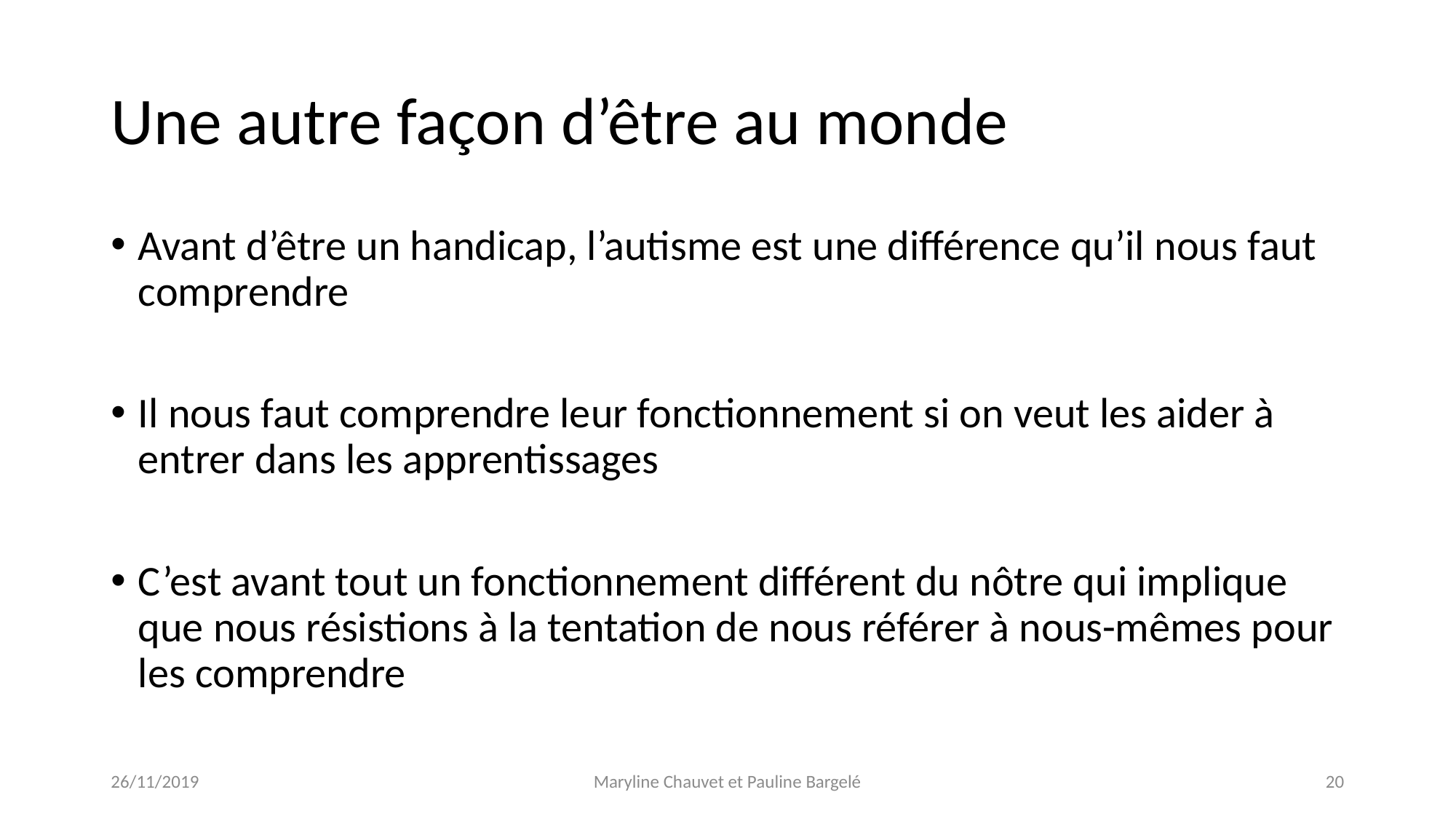

# Une autre façon d’être au monde
Avant d’être un handicap, l’autisme est une différence qu’il nous faut comprendre

Il nous faut comprendre leur fonctionnement si on veut les aider à entrer dans les apprentissages

C’est avant tout un fonctionnement différent du nôtre qui implique que nous résistions à la tentation de nous référer à nous-mêmes pour les comprendre
26/11/2019
Maryline Chauvet et Pauline Bargelé
20